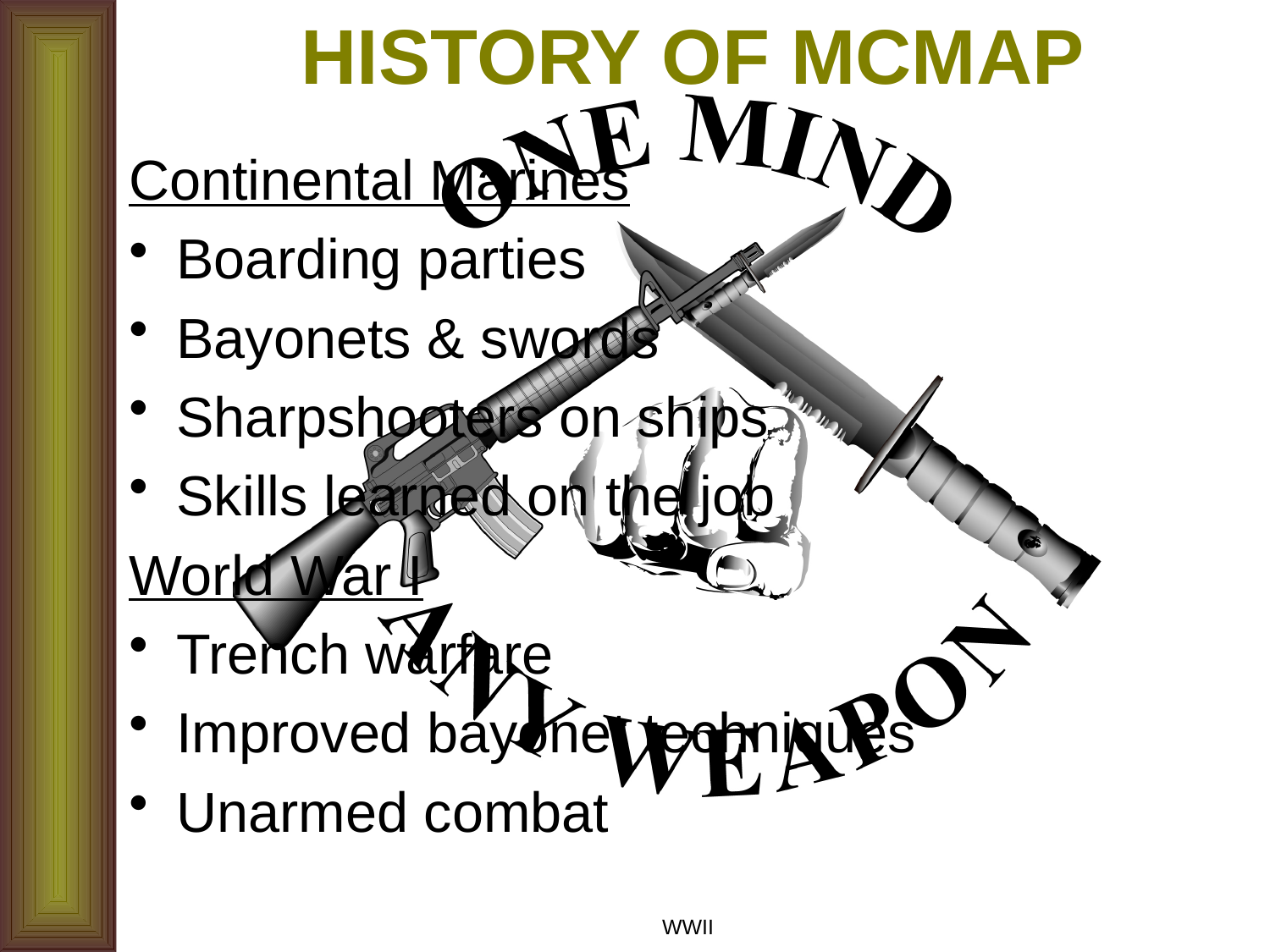

# HISTORY OF MCMAP
Continental Marines
Boarding parties
Bayonets & swords
Sharpshooters on ships
Skills learned on the job
World War I
Trench warfare
Improved bayonet techniques
Unarmed combat
WWII